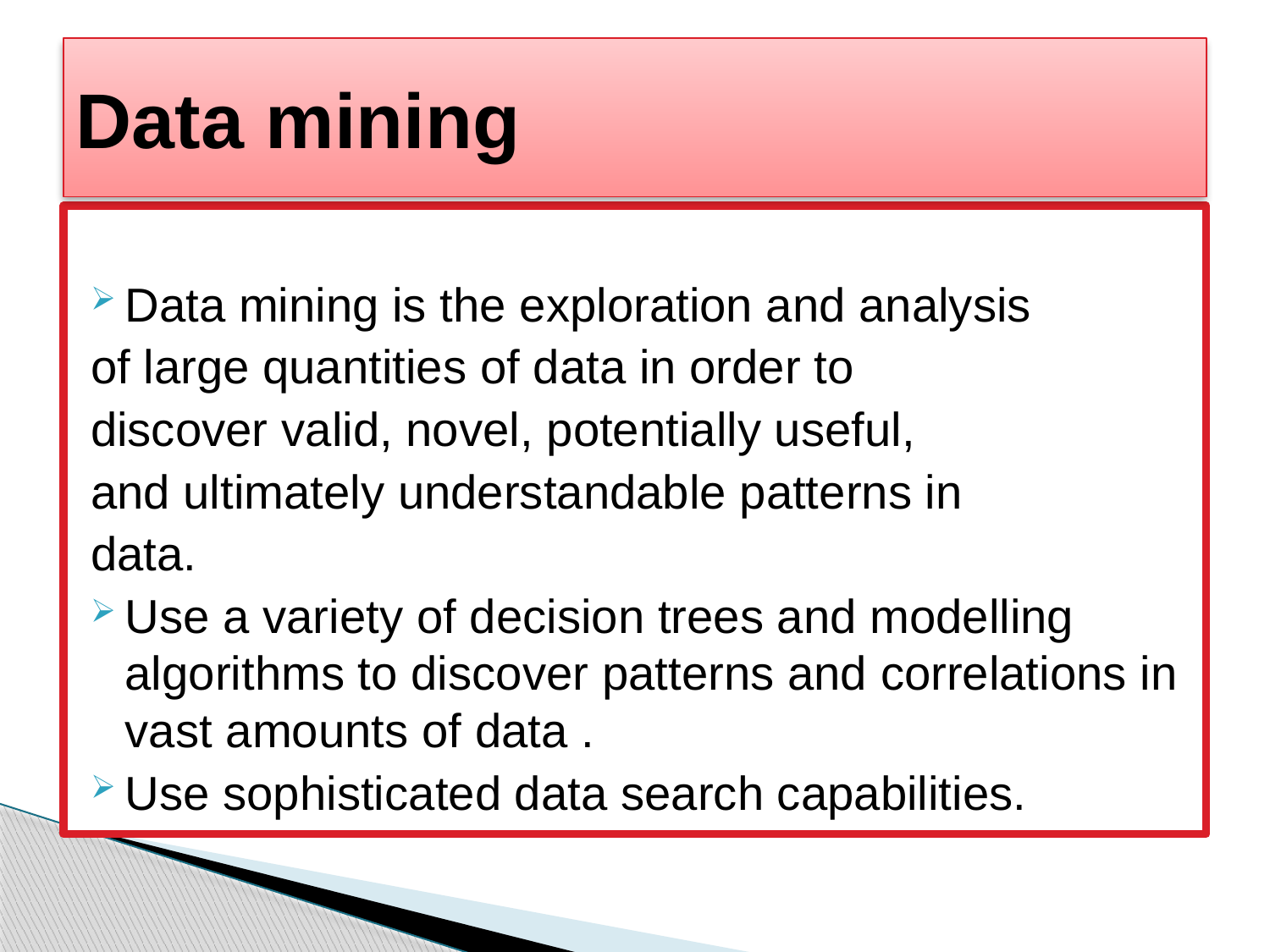

# Data mining

Data mining is the exploration and analysis
of large quantities of data in order to
discover valid, novel, potentially useful,
and ultimately understandable patterns in
data.
Use a variety of decision trees and modelling algorithms to discover patterns and correlations in vast amounts of data .
Use sophisticated data search capabilities.